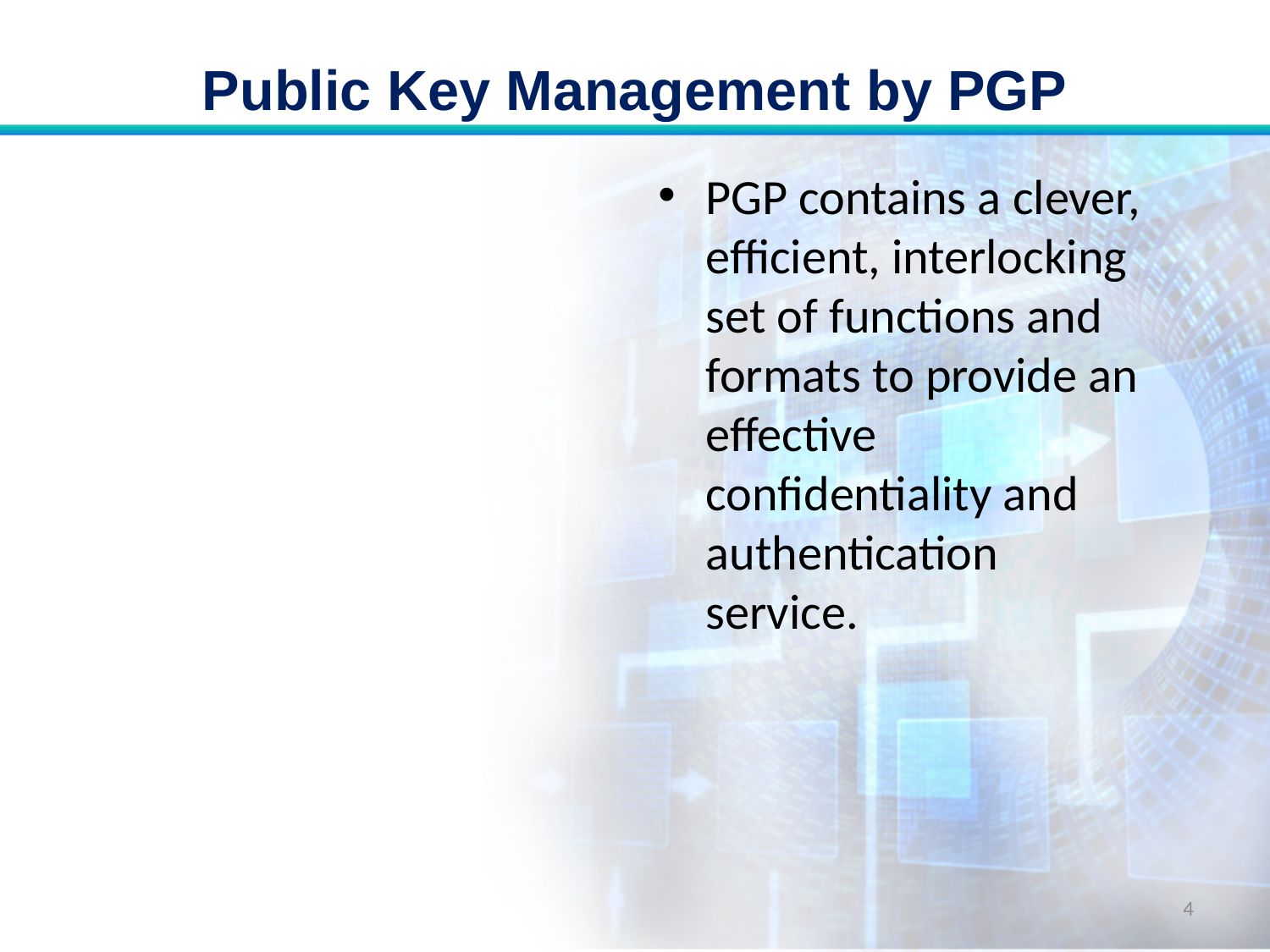

# Public Key Management by PGP
PGP contains a clever, efficient, interlocking set of functions and formats to provide an effective confidentiality and authentication service.
4